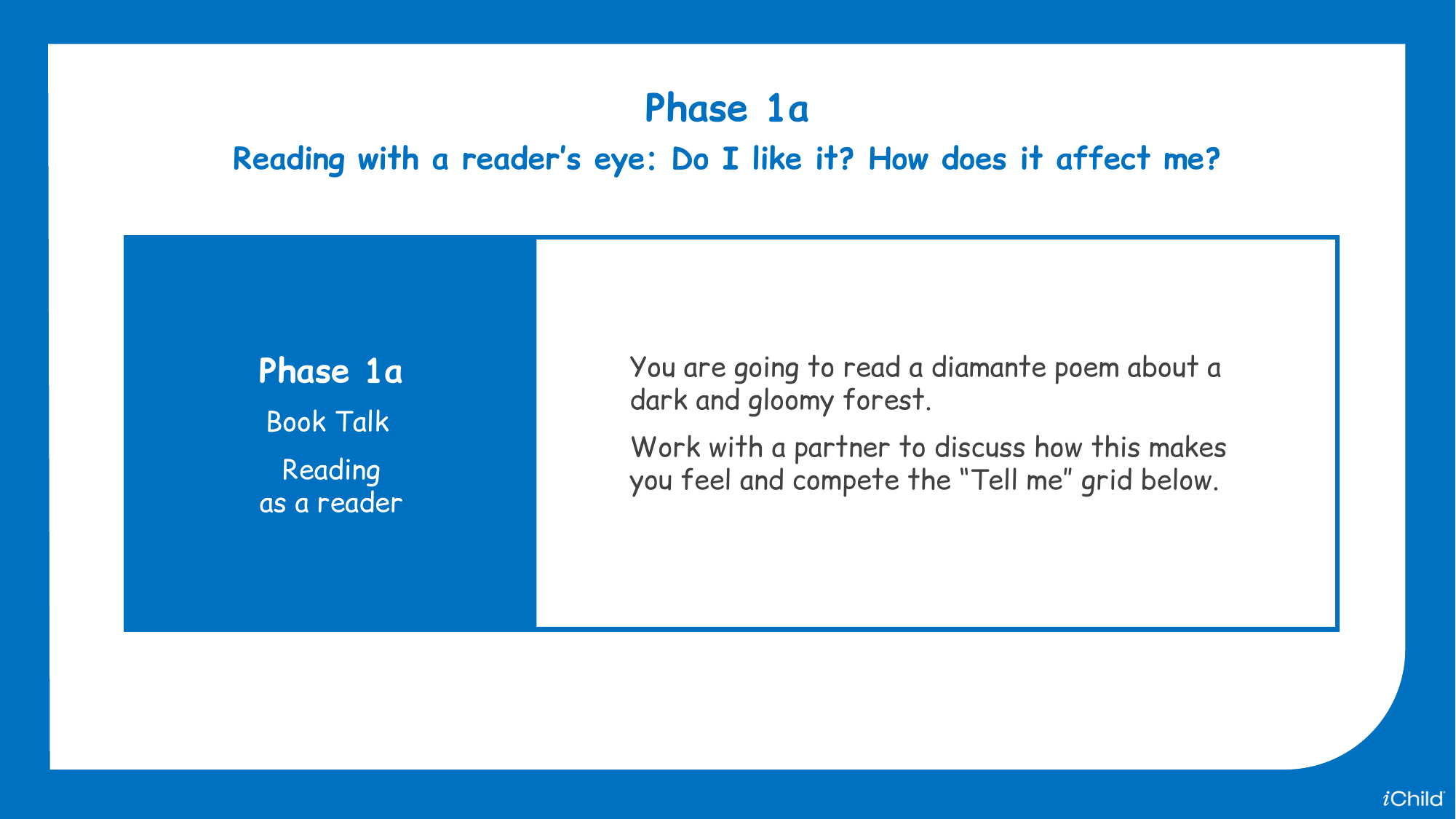

Phase 1a
Reading with a reader’s eye: Do I like it? How does it affect me?

Phase 1a
Book Talk
Reading
as a reader
You are going to read a diamante poem about a dark and gloomy forest.
Work with a partner to discuss how this makes you feel and compete the “Tell me” grid below.